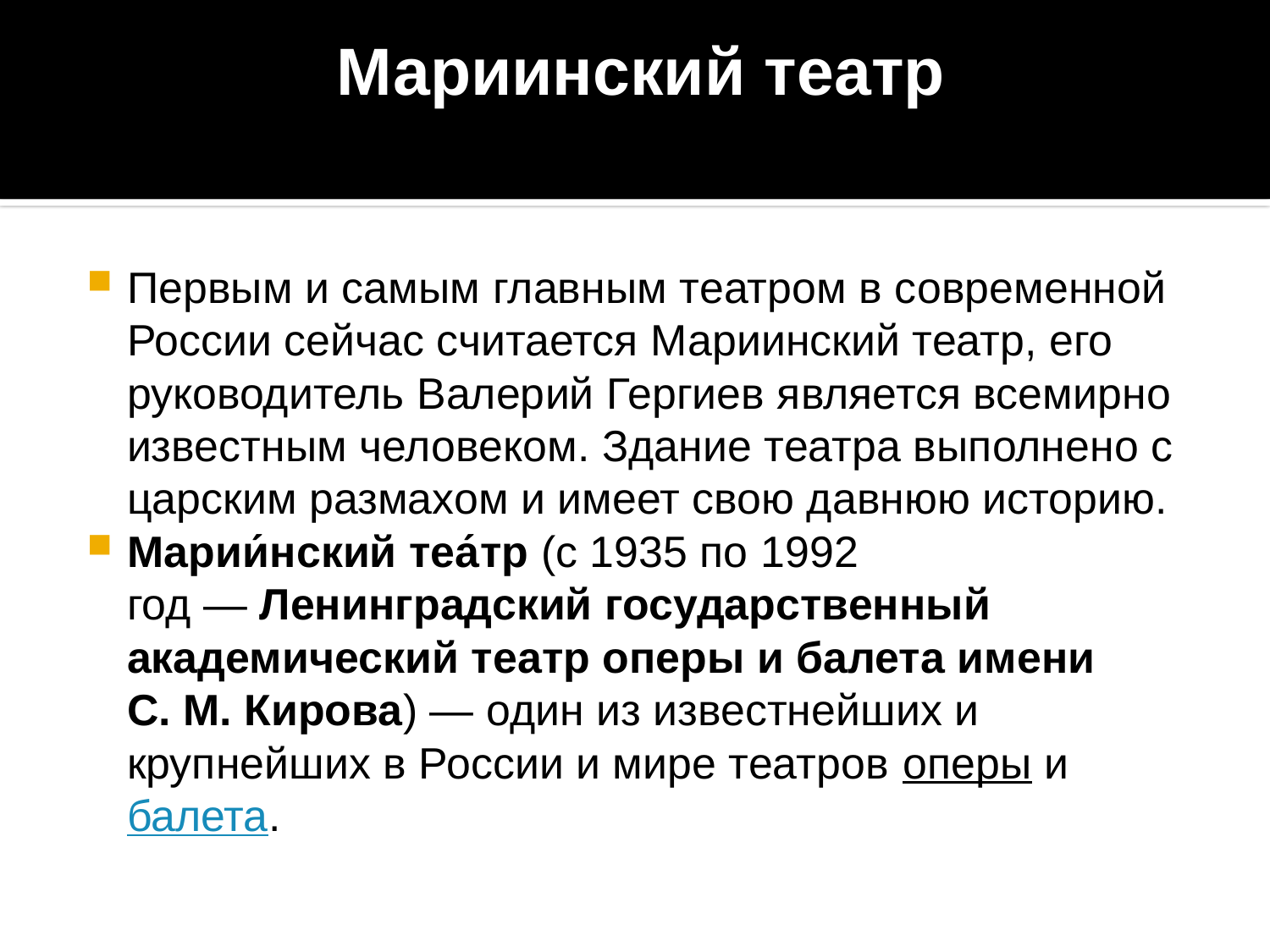

# Мариинский театр
Первым и самым главным театром в современной России сейчас считается Мариинский театр, его руководитель Валерий Гергиев является всемирно известным человеком. Здание театра выполнено с царским размахом и имеет свою давнюю историю.
Марии́нский теа́тр (с 1935 по 1992 год — Ленинградский государственный академический театр оперы и балета имени С. М. Кирова) — один из известнейших и крупнейших в России и мире театров оперы и балета.